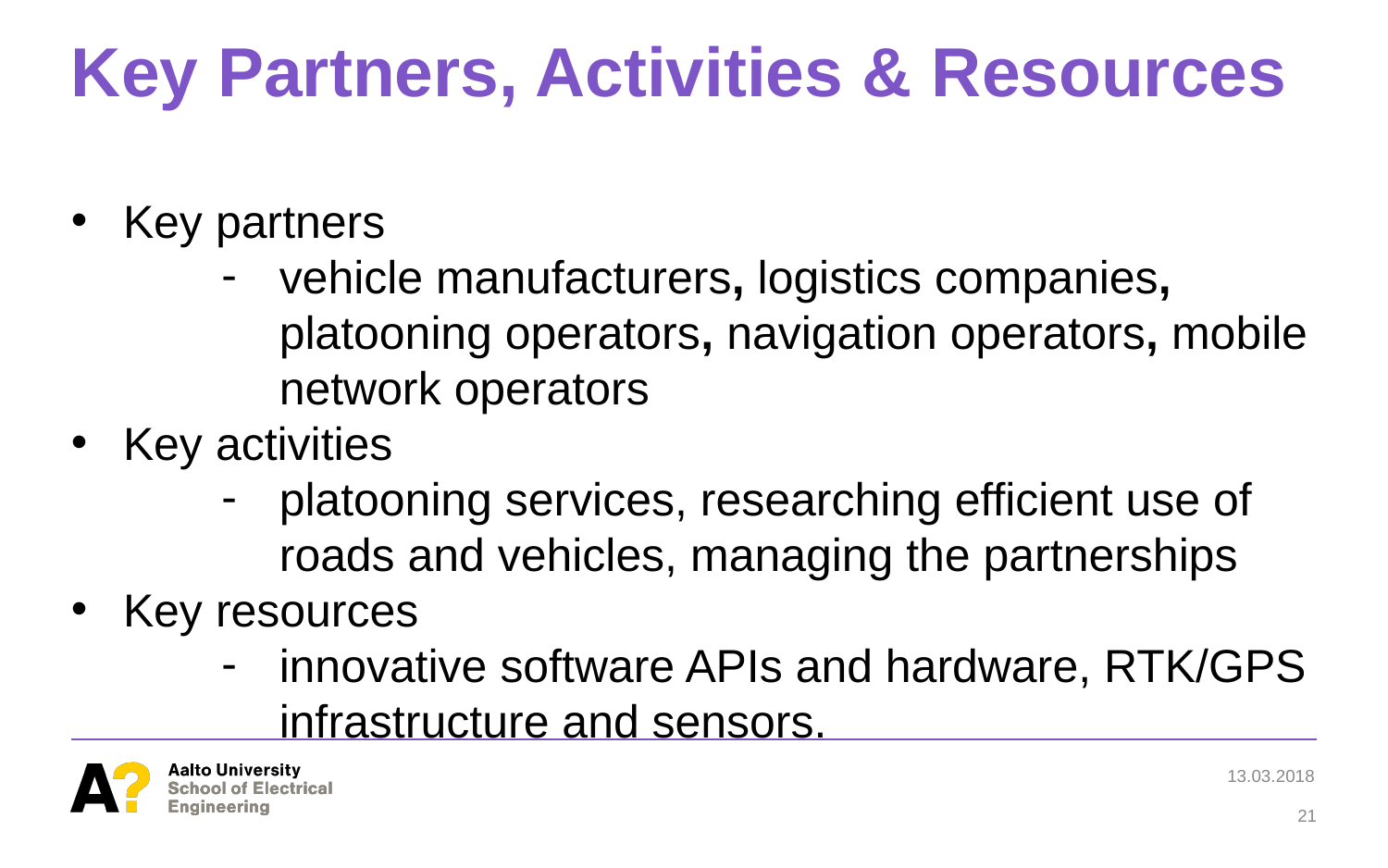

# Key Partners, Activities & Resources
Key partners
vehicle manufacturers, logistics companies, platooning operators, navigation operators, mobile network operators
Key activities
platooning services, researching efficient use of roads and vehicles, managing the partnerships
Key resources
innovative software APIs and hardware, RTK/GPS infrastructure and sensors.

13.03.2018
21